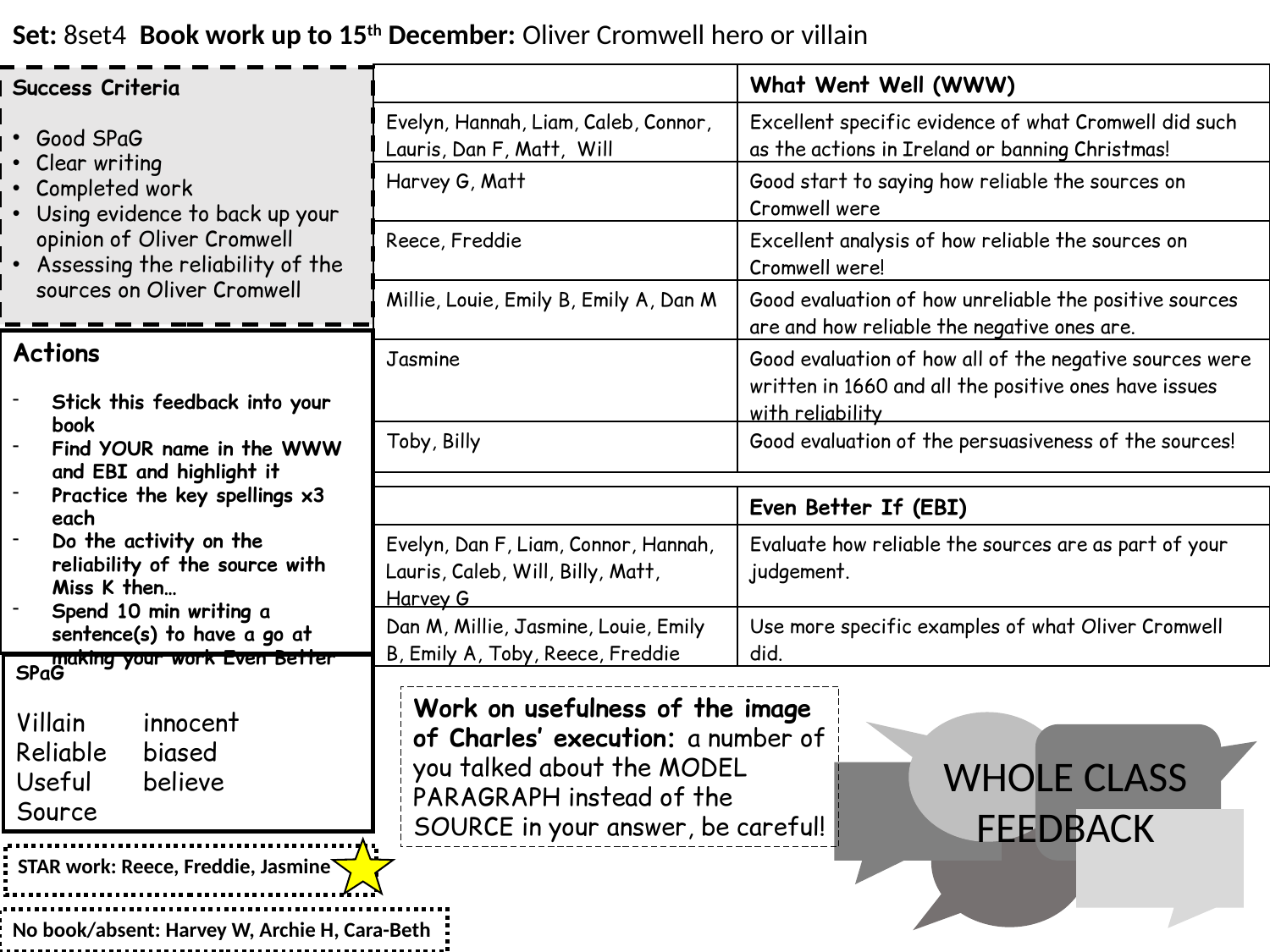

Set: 8set4 	Book work up to 15th December: Oliver Cromwell hero or villain
|  | What Went Well (WWW) |
| --- | --- |
| Evelyn, Hannah, Liam, Caleb, Connor, Lauris, Dan F, Matt, Will | Excellent specific evidence of what Cromwell did such as the actions in Ireland or banning Christmas! |
| Harvey G, Matt | Good start to saying how reliable the sources on Cromwell were |
| Reece, Freddie | Excellent analysis of how reliable the sources on Cromwell were! |
| Millie, Louie, Emily B, Emily A, Dan M | Good evaluation of how unreliable the positive sources are and how reliable the negative ones are. |
| Jasmine | Good evaluation of how all of the negative sources were written in 1660 and all the positive ones have issues with reliability |
| Toby, Billy | Good evaluation of the persuasiveness of the sources! |
Success Criteria

Good SPaG
Clear writing
Completed work
Using evidence to back up your opinion of Oliver Cromwell
Assessing the reliability of the sources on Oliver Cromwell

Actions

Stick this feedback into your book
Find YOUR name in the WWW and EBI and highlight it
Practice the key spellings x3 each
Do the activity on the reliability of the source with Miss K then…
Spend 10 min writing a sentence(s) to have a go at making your work Even Better
|  | Even Better If (EBI) |
| --- | --- |
| Evelyn, Dan F, Liam, Connor, Hannah, Lauris, Caleb, Will, Billy, Matt, Harvey G | Evaluate how reliable the sources are as part of your judgement. |
| Dan M, Millie, Jasmine, Louie, Emily B, Emily A, Toby, Reece, Freddie | Use more specific examples of what Oliver Cromwell did. |
SPaG

Villain	innocent
Reliable	biased
Useful	believe
Source
Work on usefulness of the image of Charles’ execution: a number of you talked about the MODEL PARAGRAPH instead of the SOURCE in your answer, be careful!

WHOLE CLASS FEEDBACK

STAR work: Reece, Freddie, Jasmine
No book/absent: Harvey W, Archie H, Cara-Beth